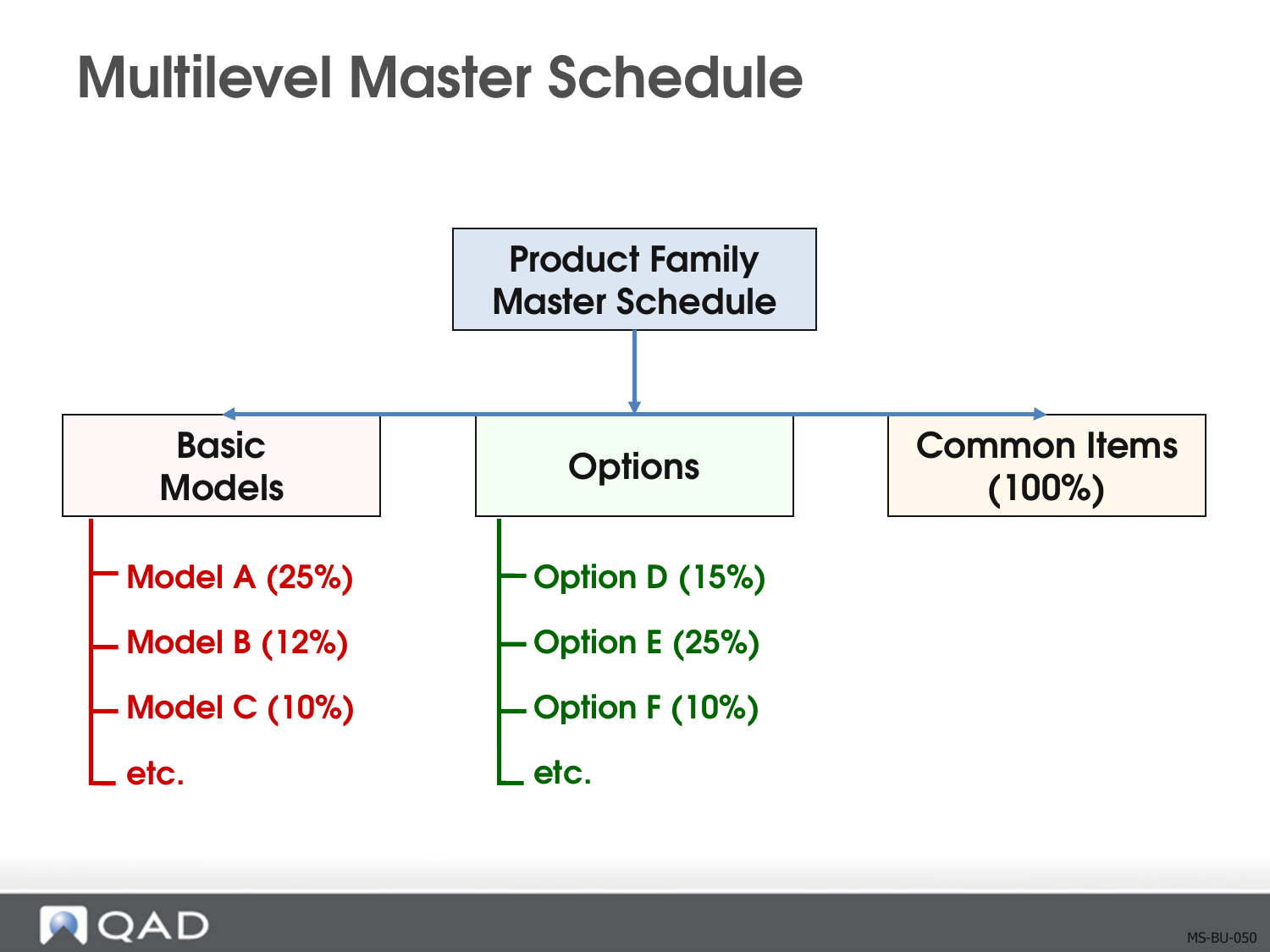

# Multilevel Master Schedule
Product Family
Master Schedule
Basic
Models

Model A (25%)
Model B (12%)
Model C (10%)
etc.
Options

Option D (15%)
Option E (25%)
Option F (10%)
etc.
Common Items
(100%)
MS-BU-050